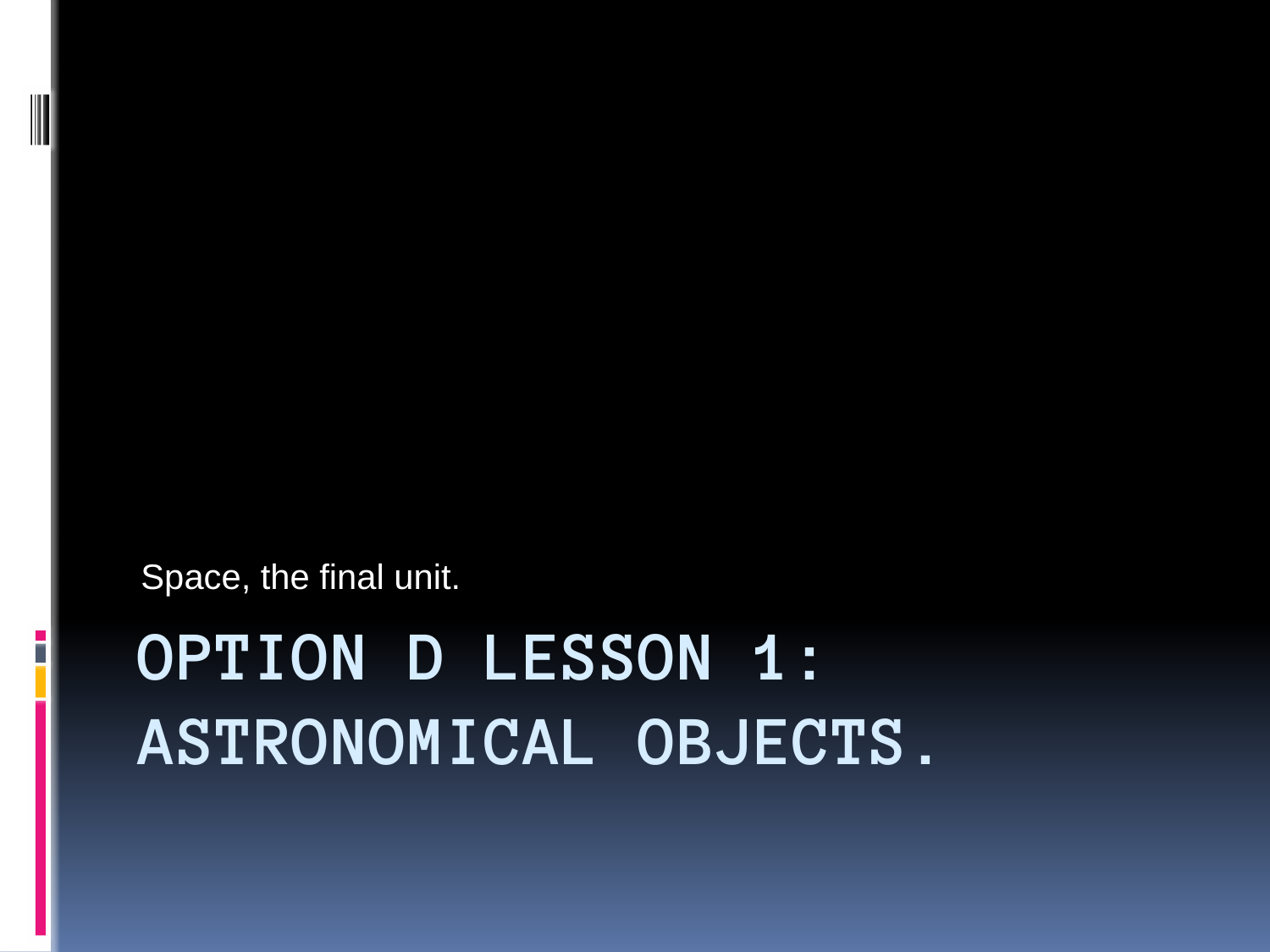

Space, the final unit.
# Option D Lesson 1: Astronomical Objects.